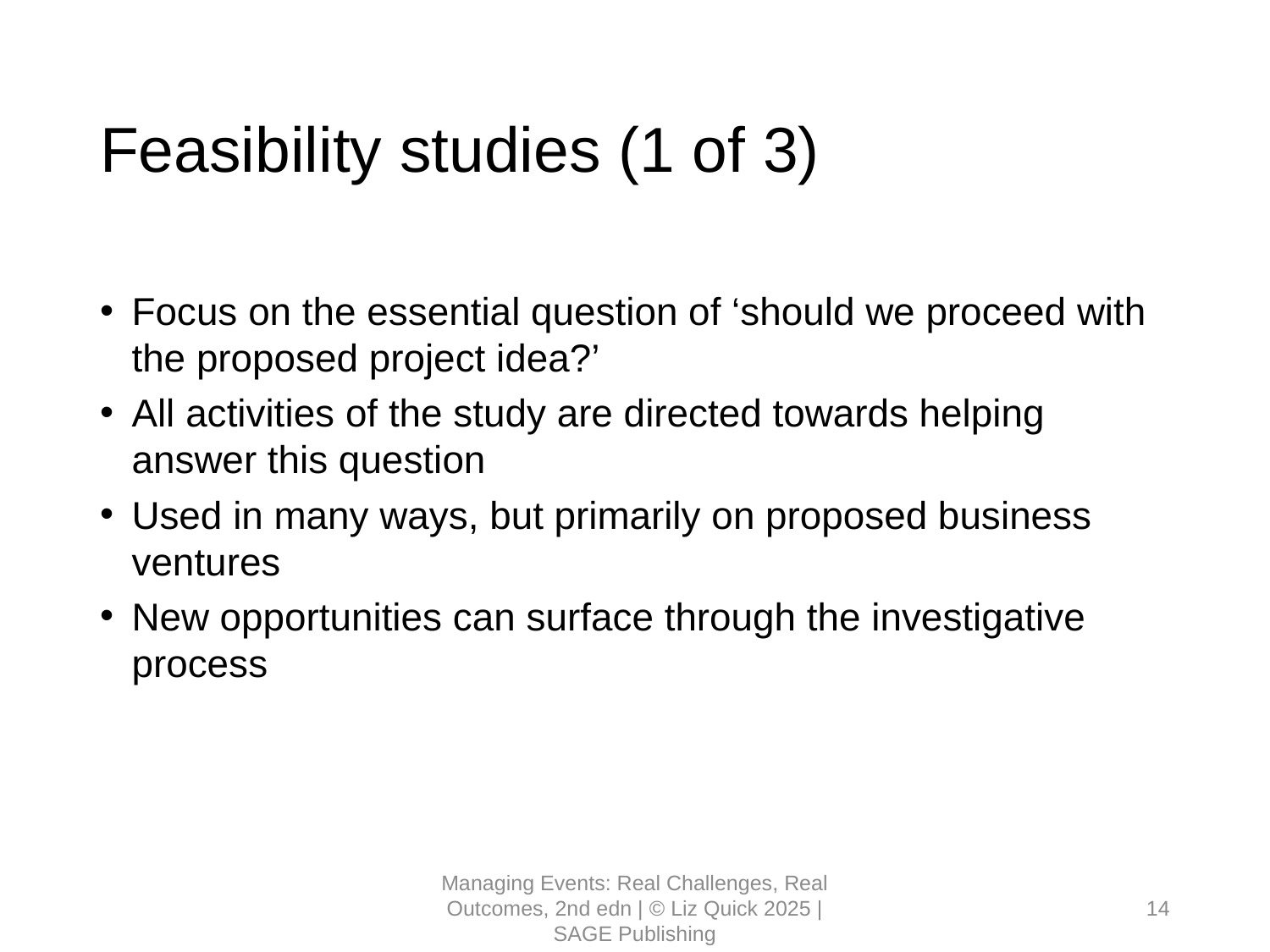

# Feasibility studies (1 of 3)
Focus on the essential question of ‘should we proceed with the proposed project idea?’
All activities of the study are directed towards helping answer this question
Used in many ways, but primarily on proposed business ventures
New opportunities can surface through the investigative process
Managing Events: Real Challenges, Real Outcomes, 2nd edn | © Liz Quick 2025 | SAGE Publishing
14